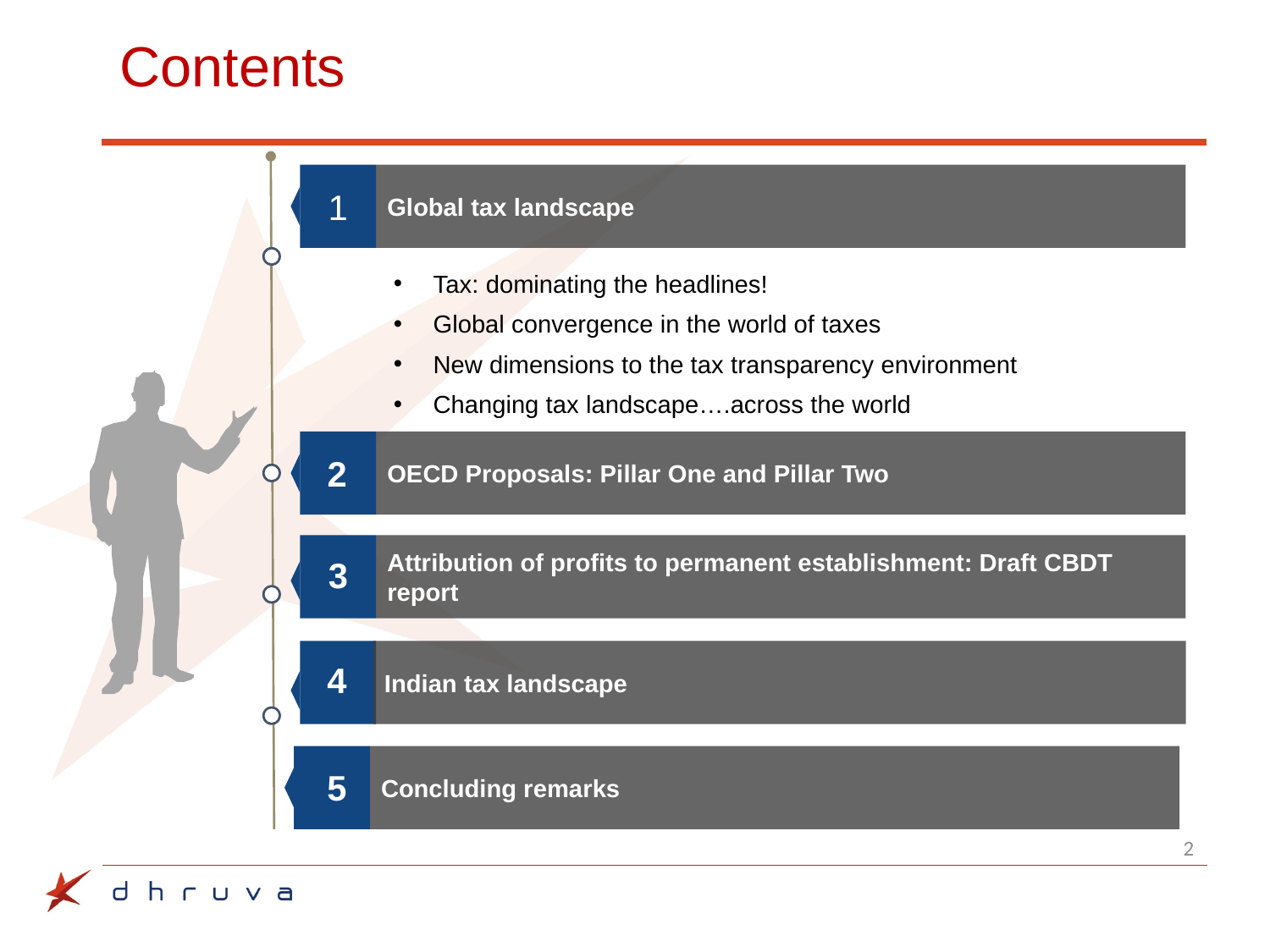

# Contents
1
Global tax landscape

1

Tax: dominating the headlines!
Global convergence in the world of taxes
New dimensions to the tax transparency environment
Changing tax landscape….across the world

OECD Proposals: Pillar One and Pillar Two
2

Attribution of profits to permanent establishment: Draft CBDT report
3

Indian tax landscape
4

Concluding remarks
5

2